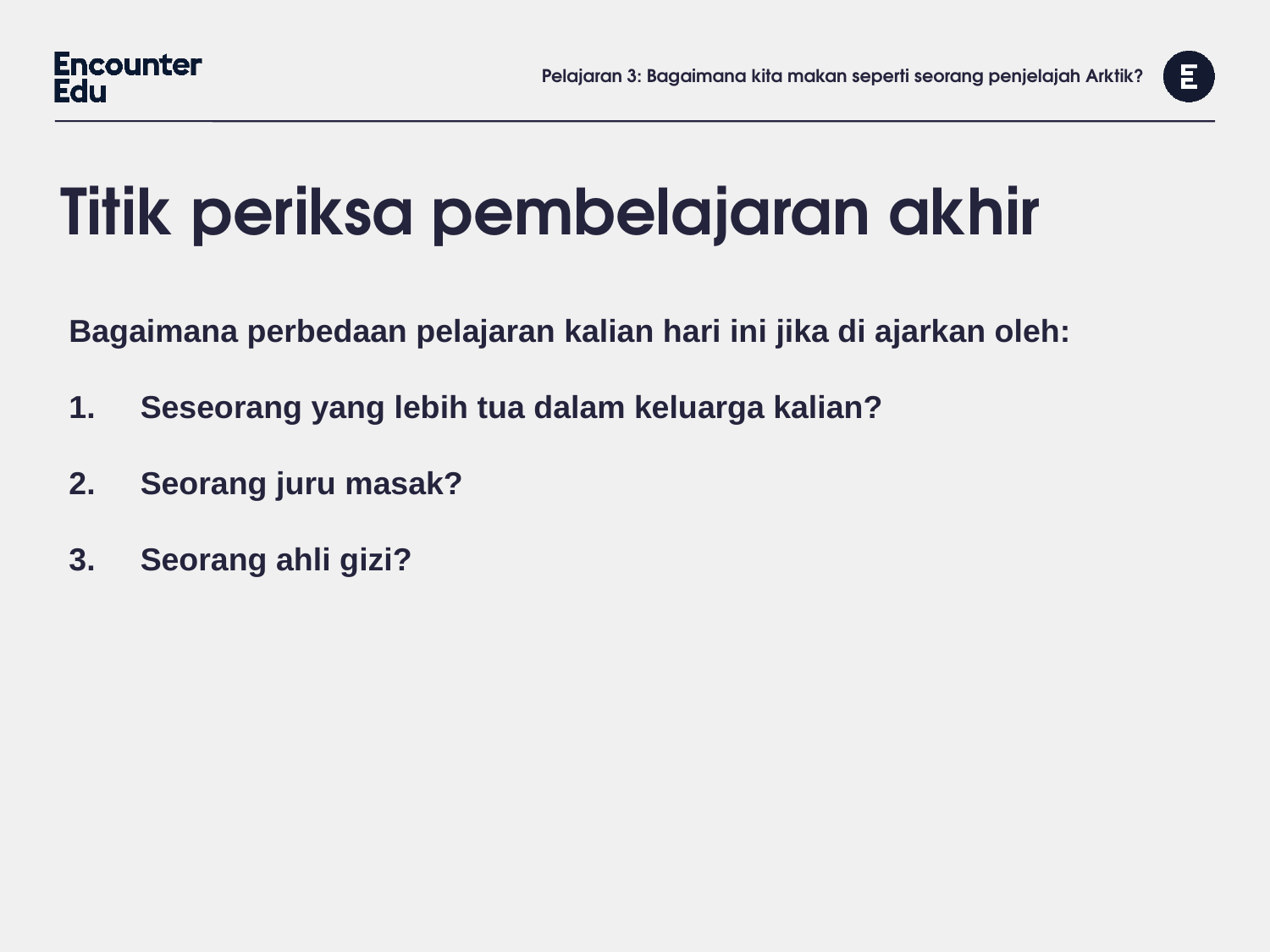

# Pelajaran 3: Bagaimana kita makan seperti seorang penjelajah Arktik?
Titik periksa pembelajaran akhir
Bagaimana perbedaan pelajaran kalian hari ini jika di ajarkan oleh:

Seseorang yang lebih tua dalam keluarga kalian?

Seorang juru masak?

Seorang ahli gizi?